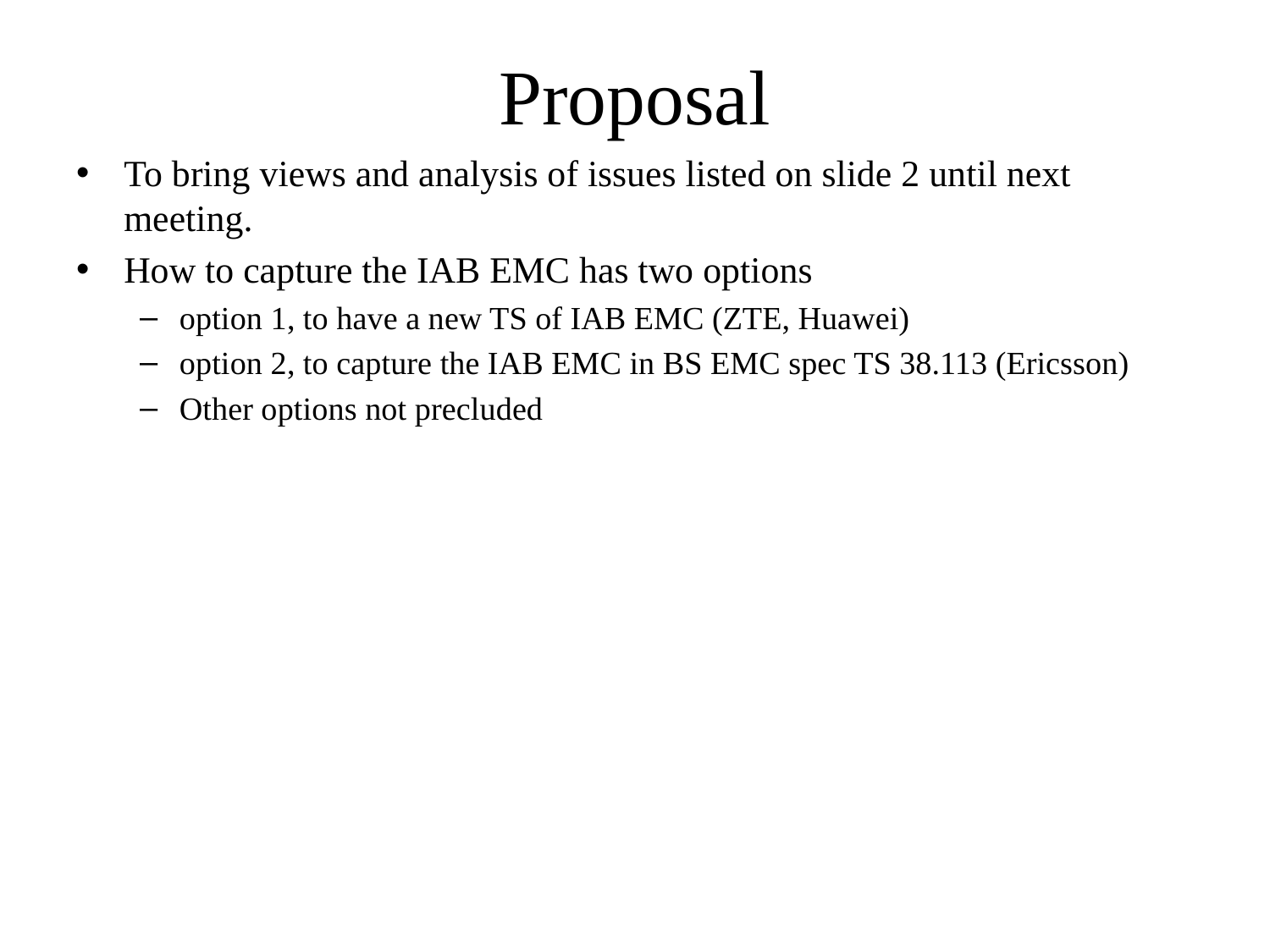

# Proposal
To bring views and analysis of issues listed on slide 2 until next meeting.
How to capture the IAB EMC has two options
option 1, to have a new TS of IAB EMC (ZTE, Huawei)
option 2, to capture the IAB EMC in BS EMC spec TS 38.113 (Ericsson)
Other options not precluded